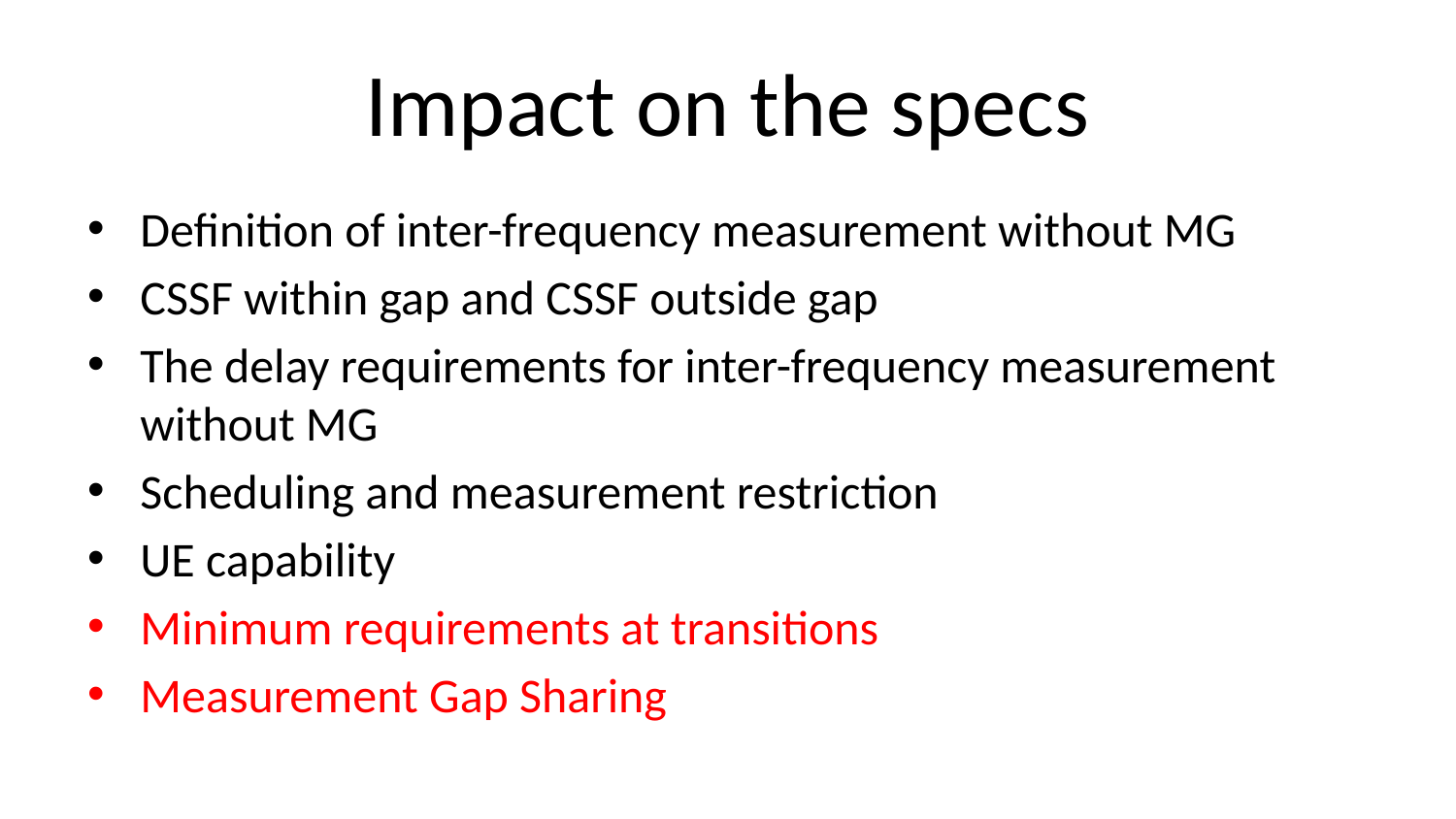

# Impact on the specs
Definition of inter-frequency measurement without MG
CSSF within gap and CSSF outside gap
The delay requirements for inter-frequency measurement without MG
Scheduling and measurement restriction
UE capability
Minimum requirements at transitions
Measurement Gap Sharing